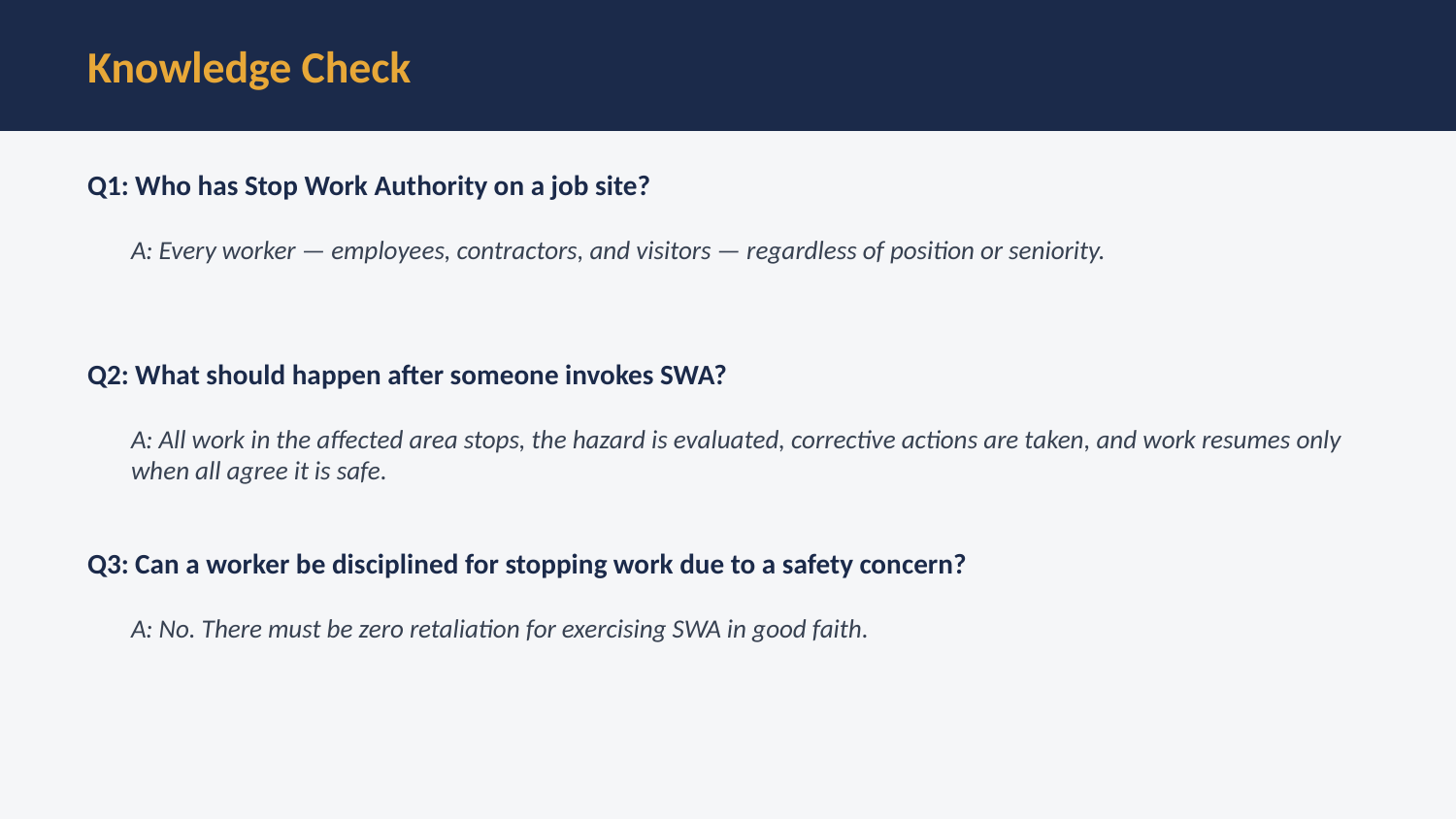

Knowledge Check
Q1: Who has Stop Work Authority on a job site?
A: Every worker — employees, contractors, and visitors — regardless of position or seniority.
Q2: What should happen after someone invokes SWA?
A: All work in the affected area stops, the hazard is evaluated, corrective actions are taken, and work resumes only when all agree it is safe.
Q3: Can a worker be disciplined for stopping work due to a safety concern?
A: No. There must be zero retaliation for exercising SWA in good faith.